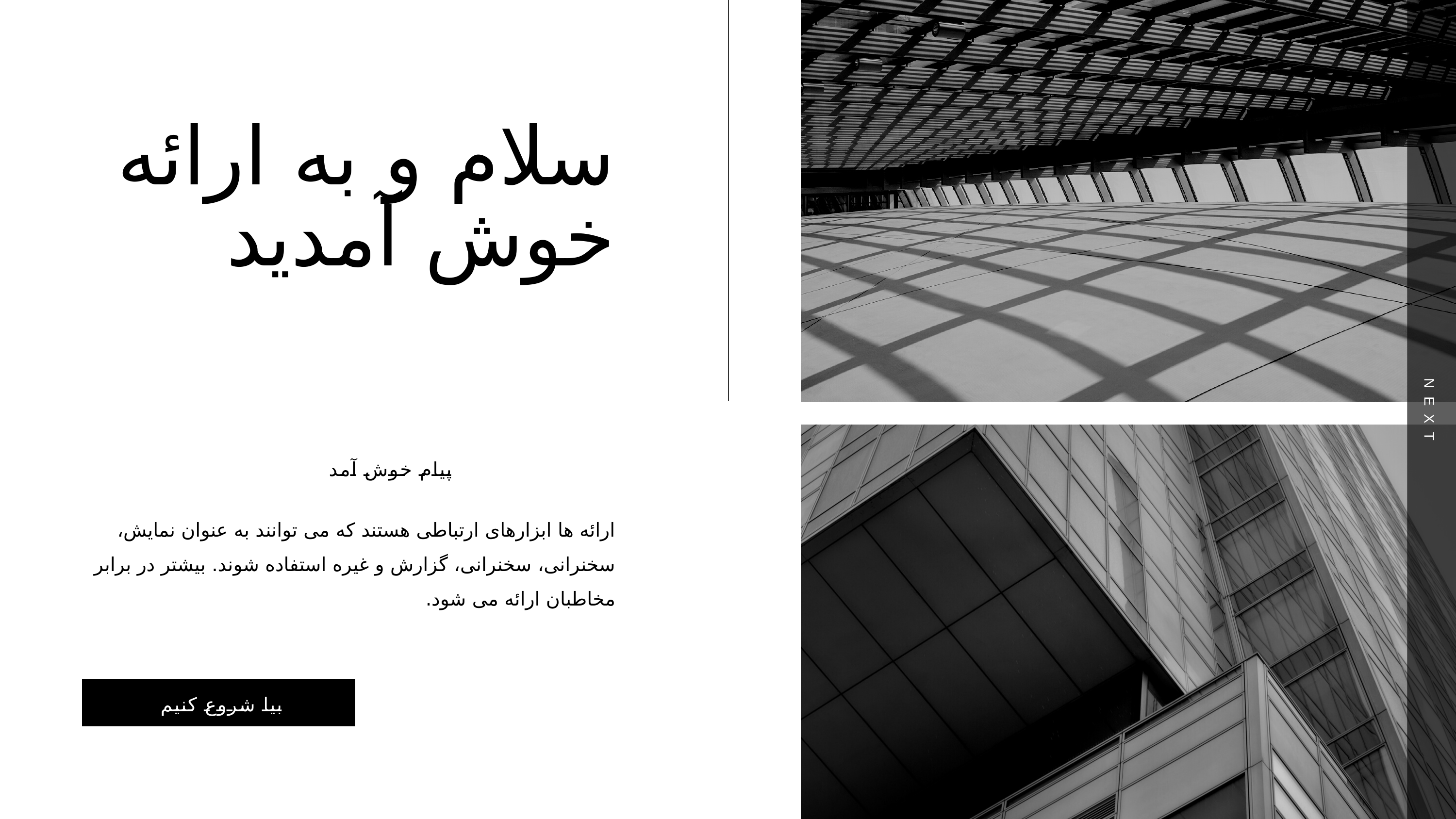

سلام و به ارائه خوش آمدید

NEXT

پیام خوش آمد
ارائه ها ابزارهای ارتباطی هستند که می توانند به عنوان نمایش، سخنرانی، سخنرانی، گزارش و غیره استفاده شوند. بیشتر در برابر مخاطبان ارائه می شود.

بیا شروع کنیم